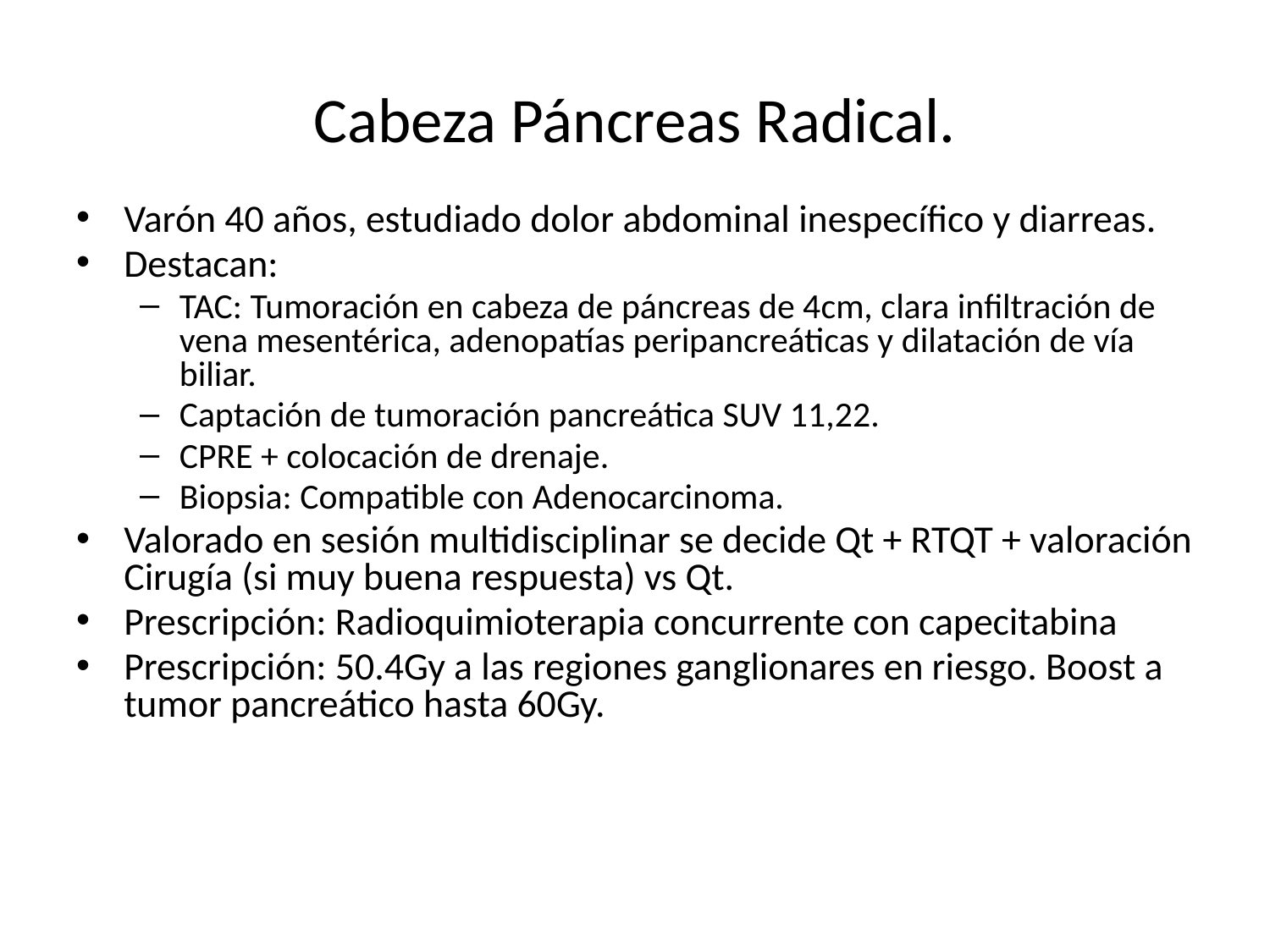

Cabeza Páncreas Radical.
Varón 40 años, estudiado dolor abdominal inespecífico y diarreas.
Destacan:
TAC: Tumoración en cabeza de páncreas de 4cm, clara infiltración de vena mesentérica, adenopatías peripancreáticas y dilatación de vía biliar.
Captación de tumoración pancreática SUV 11,22.
CPRE + colocación de drenaje.
Biopsia: Compatible con Adenocarcinoma.
Valorado en sesión multidisciplinar se decide Qt + RTQT + valoración Cirugía (si muy buena respuesta) vs Qt.
Prescripción: Radioquimioterapia concurrente con capecitabina
Prescripción: 50.4Gy a las regiones ganglionares en riesgo. Boost a tumor pancreático hasta 60Gy.